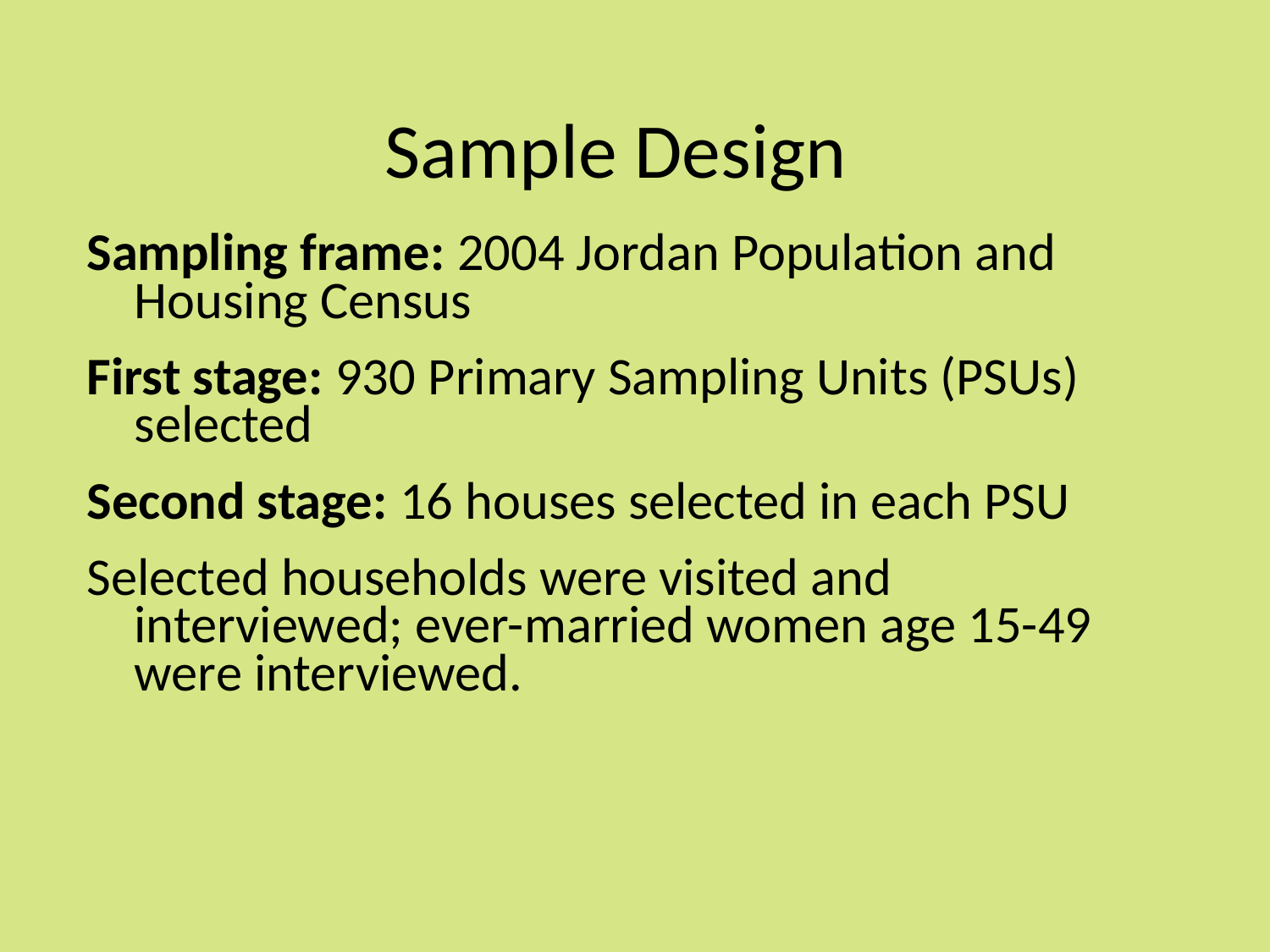

Sample Design
Sampling frame: 2004 Jordan Population and Housing Census
First stage: 930 Primary Sampling Units (PSUs) selected
Second stage: 16 houses selected in each PSU
Selected households were visited and interviewed; ever-married women age 15-49 were interviewed.